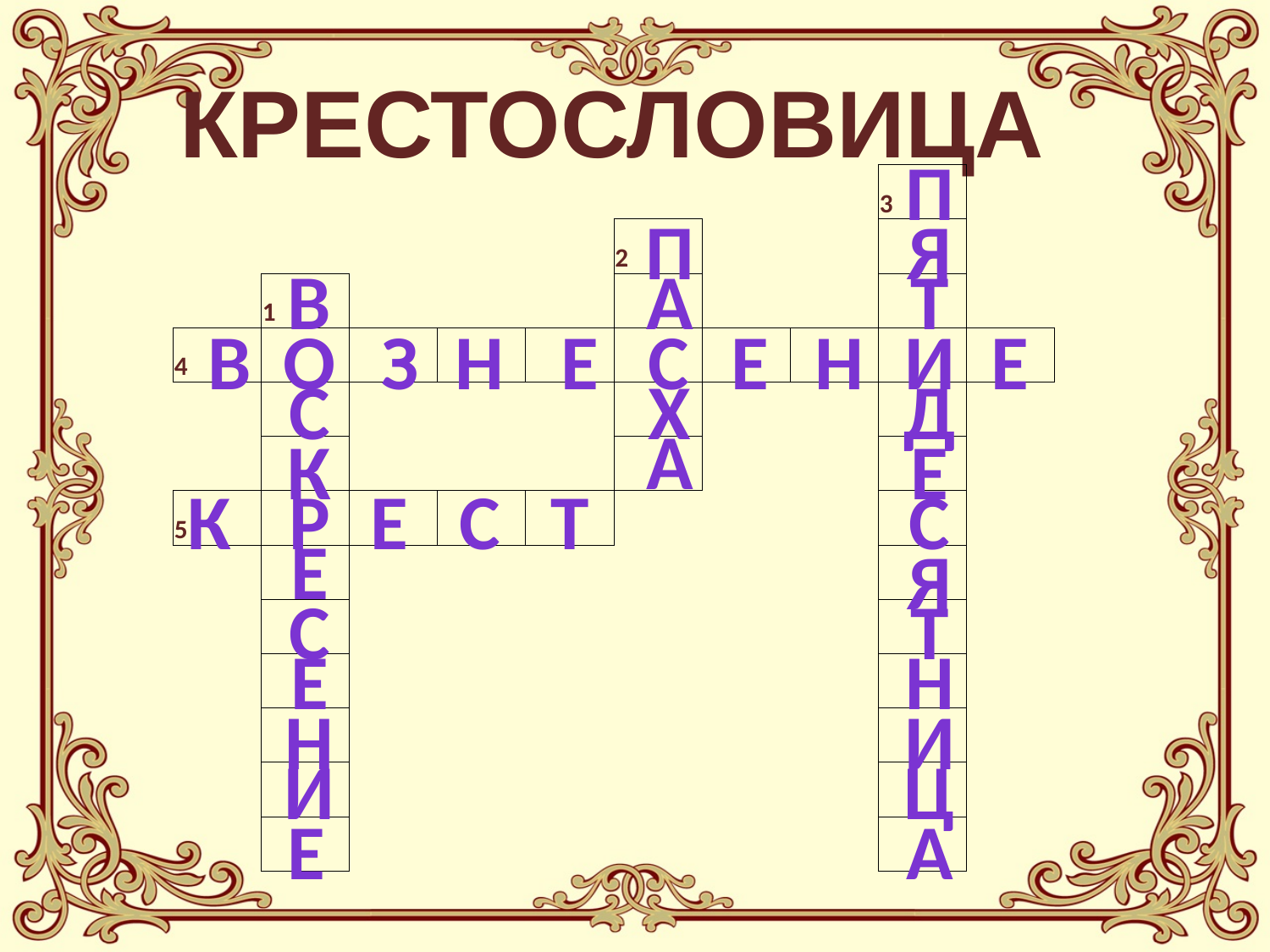

|  |  |  |  |  |  |  |  |  |  |  |
| --- | --- | --- | --- | --- | --- | --- | --- | --- | --- | --- |
|  |  |  |  |  |  |  |  |  |  |  |
|  |  |  |  |  |  |  |  |  | 3 |  |
|  |  |  |  |  |  | 2 |  |  |  |  |
|  |  | 1 |  |  |  |  |  |  |  |  |
|  | 4 |  |  |  |  |  |  |  |  |  |
|  |  |  |  |  |  |  |  |  |  |  |
|  |  |  |  |  |  |  |  |  |  |  |
|  | 5 |  |  |  |  |  |  |  |  |  |
|  |  |  |  |  |  |  |  |  |  |  |
|  |  |  |  |  |  |  |  |  |  |  |
|  |  |  |  |  |  |  |  |  |  |  |
|  |  |  |  |  |  |  |  |  |  |  |
|  |  |  |  |  |  |  |  |  |  |  |
|  |  |  |  |  |  |  |  |  |  |  |
|  |  |  |  |  |  |  |  |  |  |  |
КРЕСТОСЛОВИЦА
п
п
я
в
а
т
в
о
з
н
е
с
е
н
и
е
с
х
д
а
к
е
к
р
е
с
т
с
е
я
с
т
е
н
н
и
и
ц
е
а